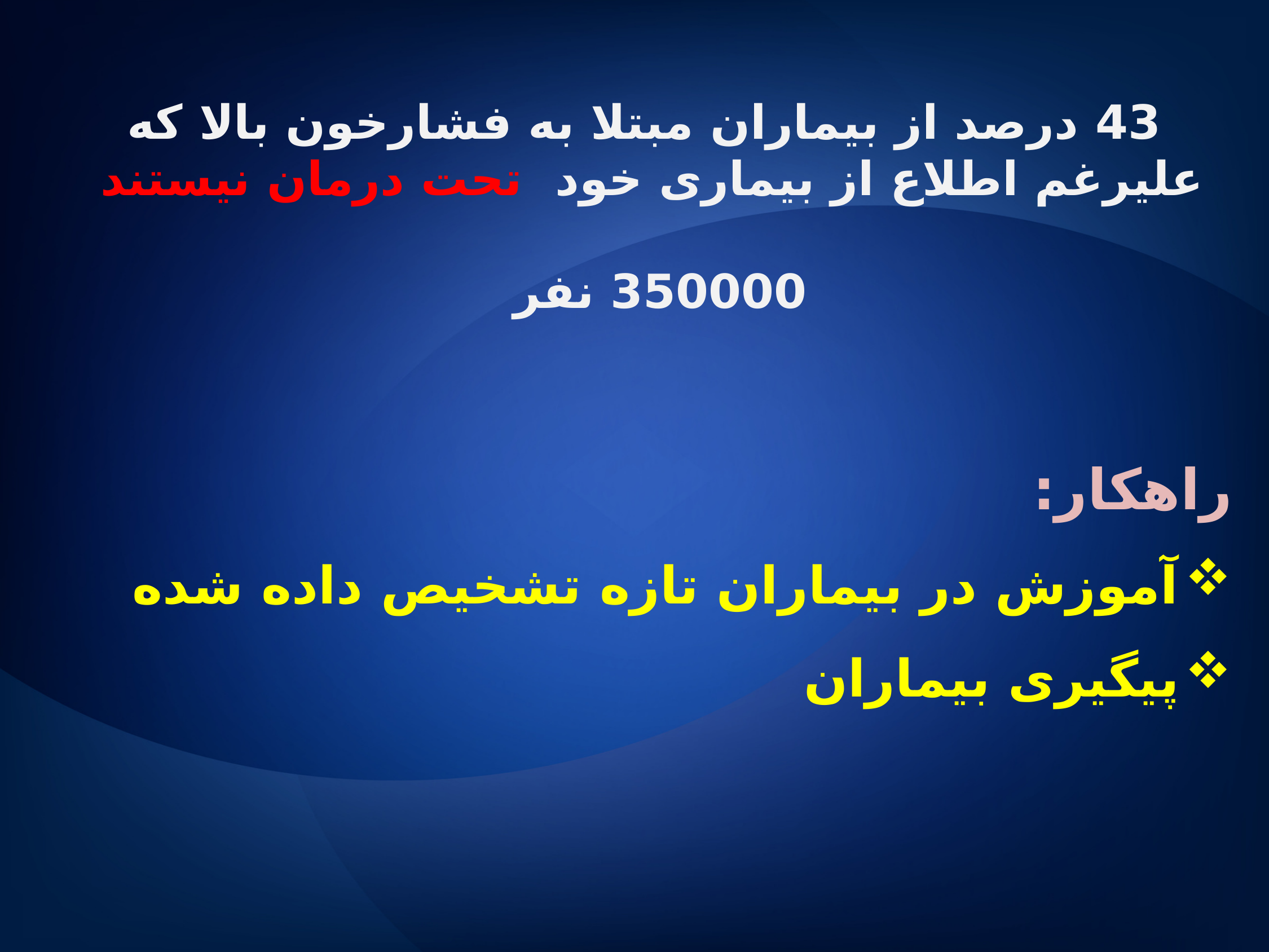

43 درصد از بیماران مبتلا به فشارخون بالا که علیرغم اطلاع از بیماری خود  تحت درمان نیستند

350000 نفر

راهکار:
آموزش در بیماران تازه تشخیص داده شده
پیگیری بیماران